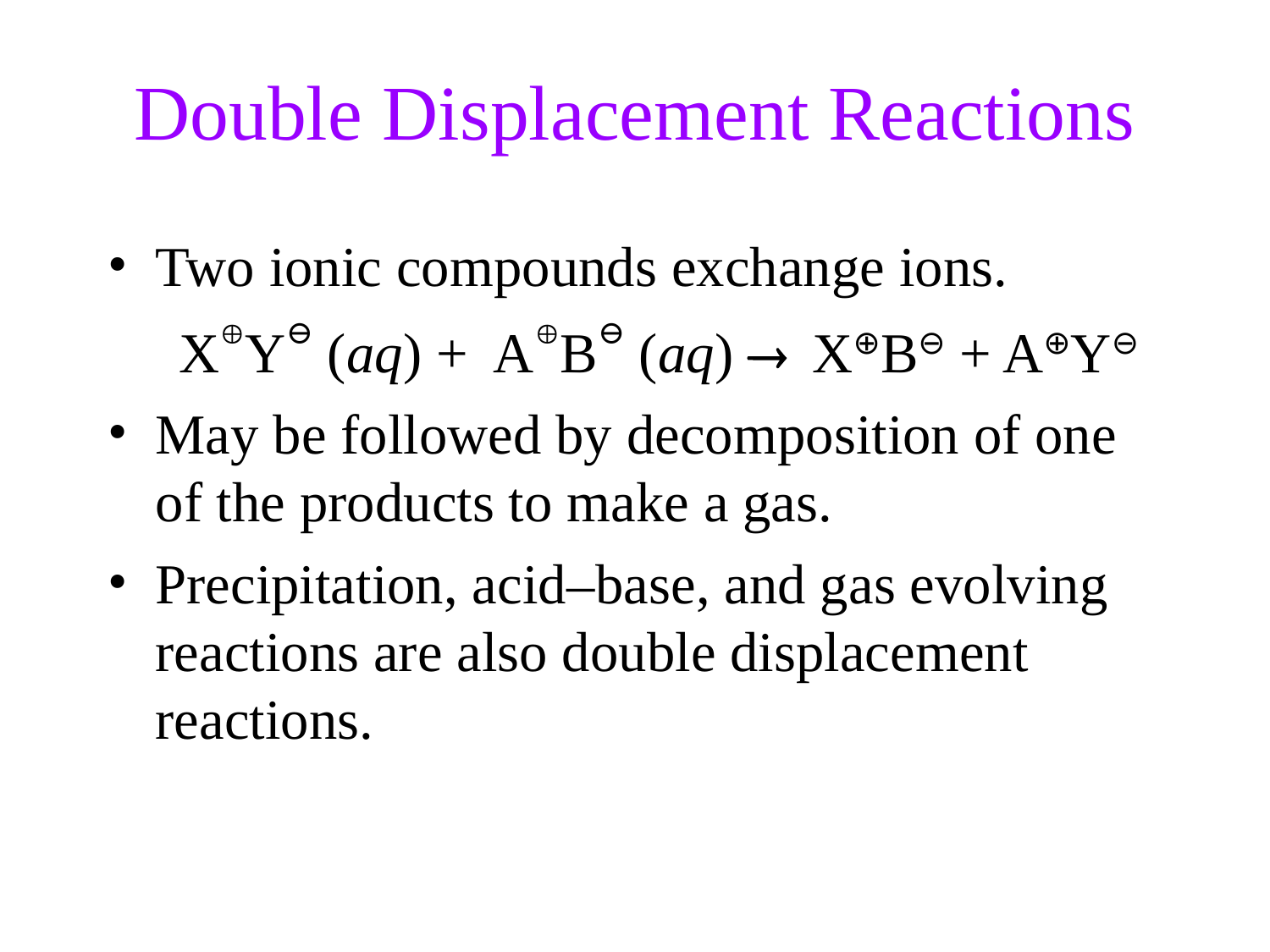

Double Displacement Reactions
Two ionic compounds exchange ions.
     X⊕Y⊖ (aq) +  A⊕B⊖ (aq) →  X⊕B⊖ + A⊕Y⊖
May be followed by decomposition of one of the products to make a gas.
Precipitation, acid–base, and gas evolving reactions are also double displacement reactions.